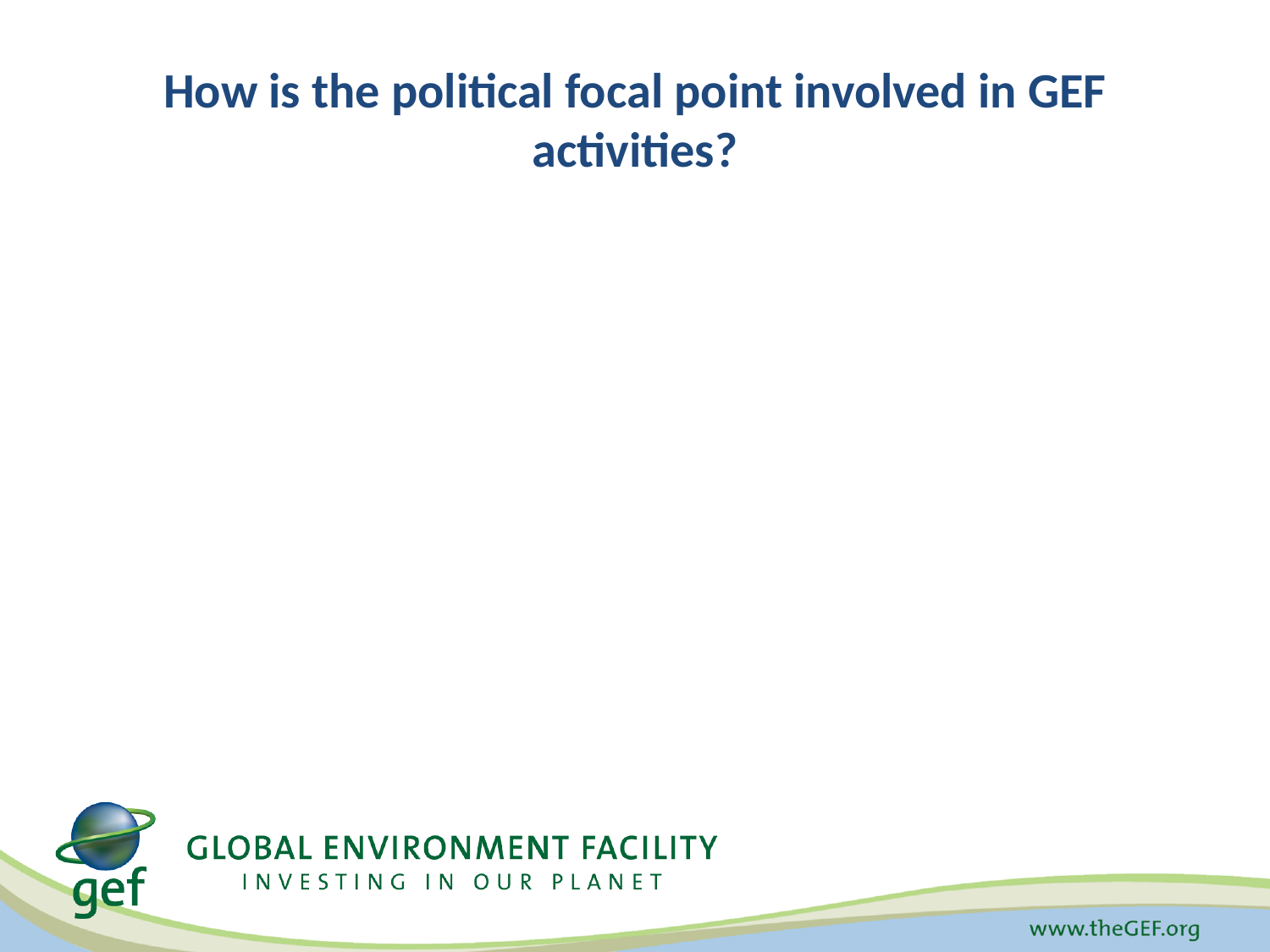

# How is the political focal point involved in GEF activities?